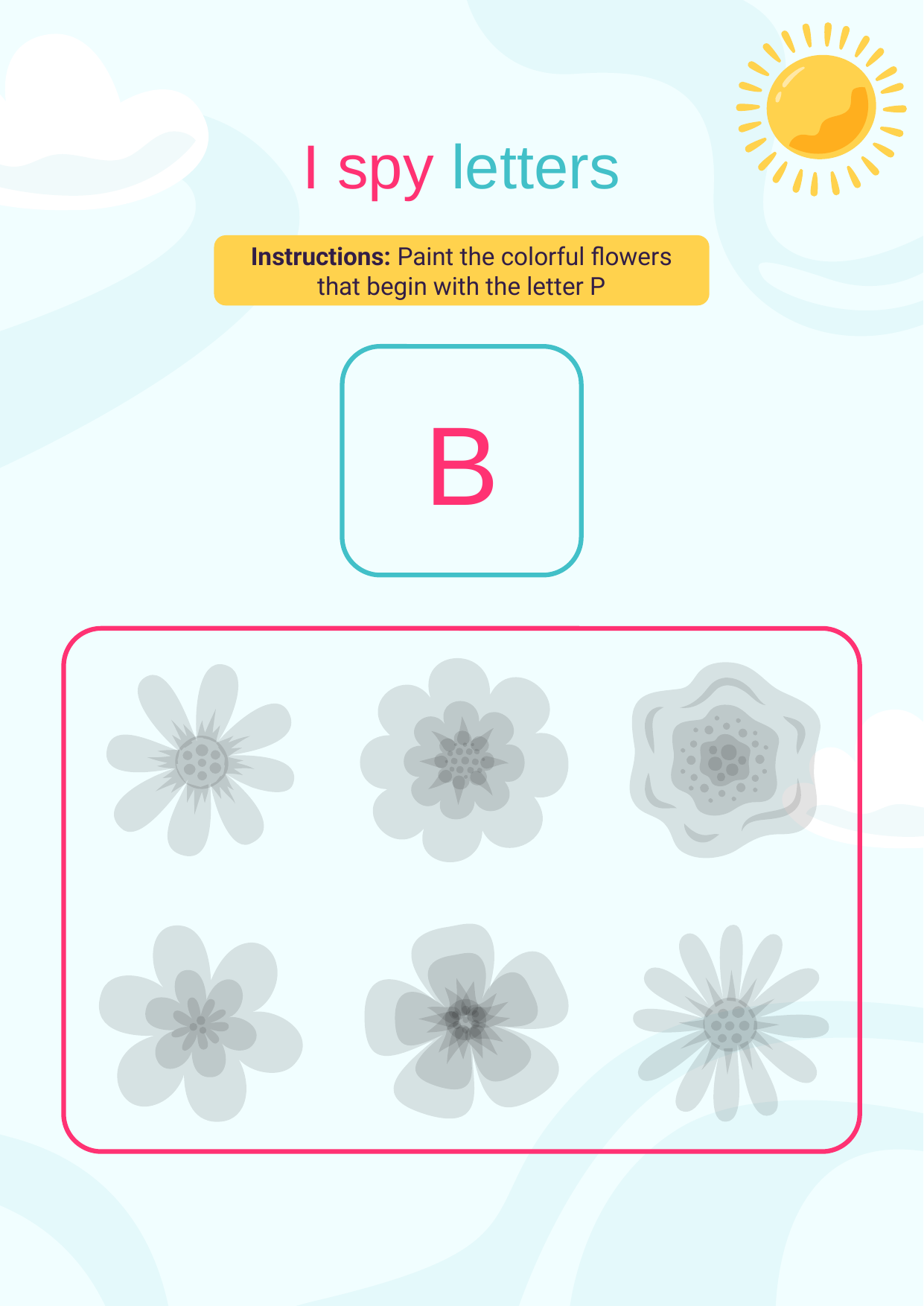

# I spy letters
Instructions: Paint the colorful flowers that begin with the letter P

B